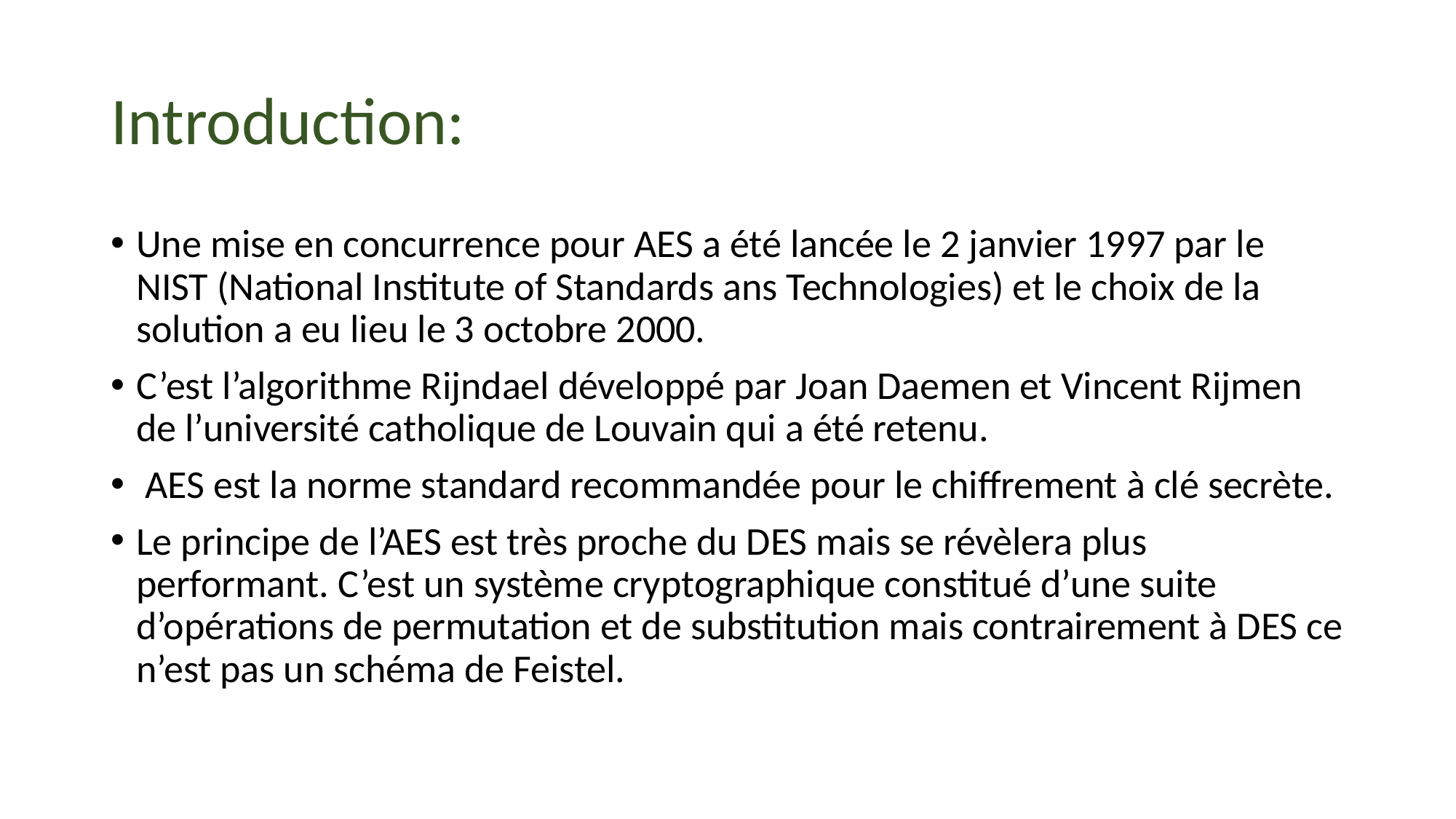

# Introduction:
Une mise en concurrence pour AES a été lancée le 2 janvier 1997 par le NIST (National Institute of Standards ans Technologies) et le choix de la solution a eu lieu le 3 octobre 2000.
C’est l’algorithme Rijndael développé par Joan Daemen et Vincent Rijmen de l’université catholique de Louvain qui a été retenu.
 AES est la norme standard recommandée pour le chiffrement à clé secrète.
Le principe de l’AES est très proche du DES mais se révèlera plus performant. C’est un système cryptographique constitué d’une suite d’opérations de permutation et de substitution mais contrairement à DES ce n’est pas un schéma de Feistel.